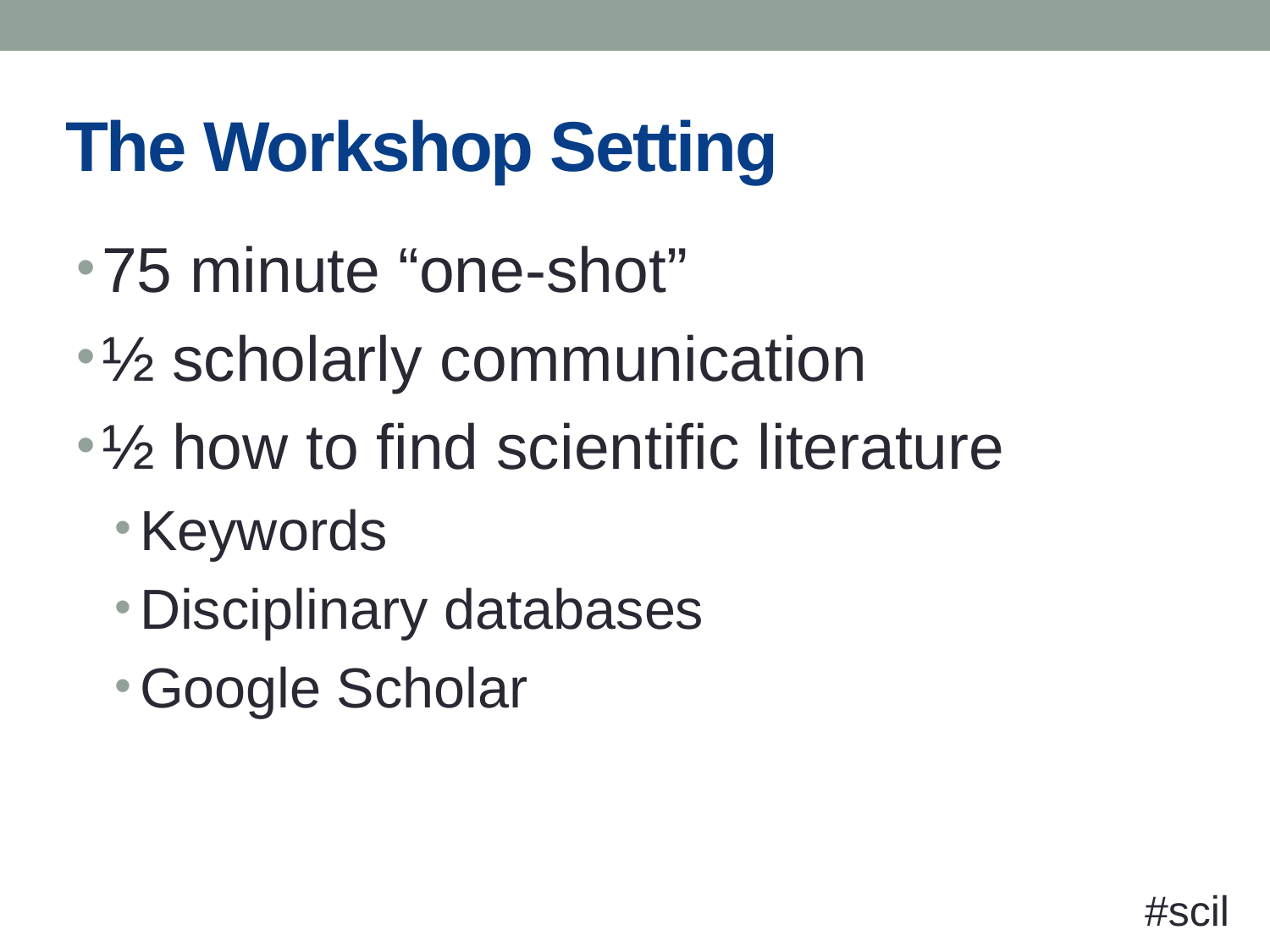

# The Workshop Setting
75 minute “one-shot”
½ scholarly communication
½ how to find scientific literature
Keywords
Disciplinary databases
Google Scholar
#scil